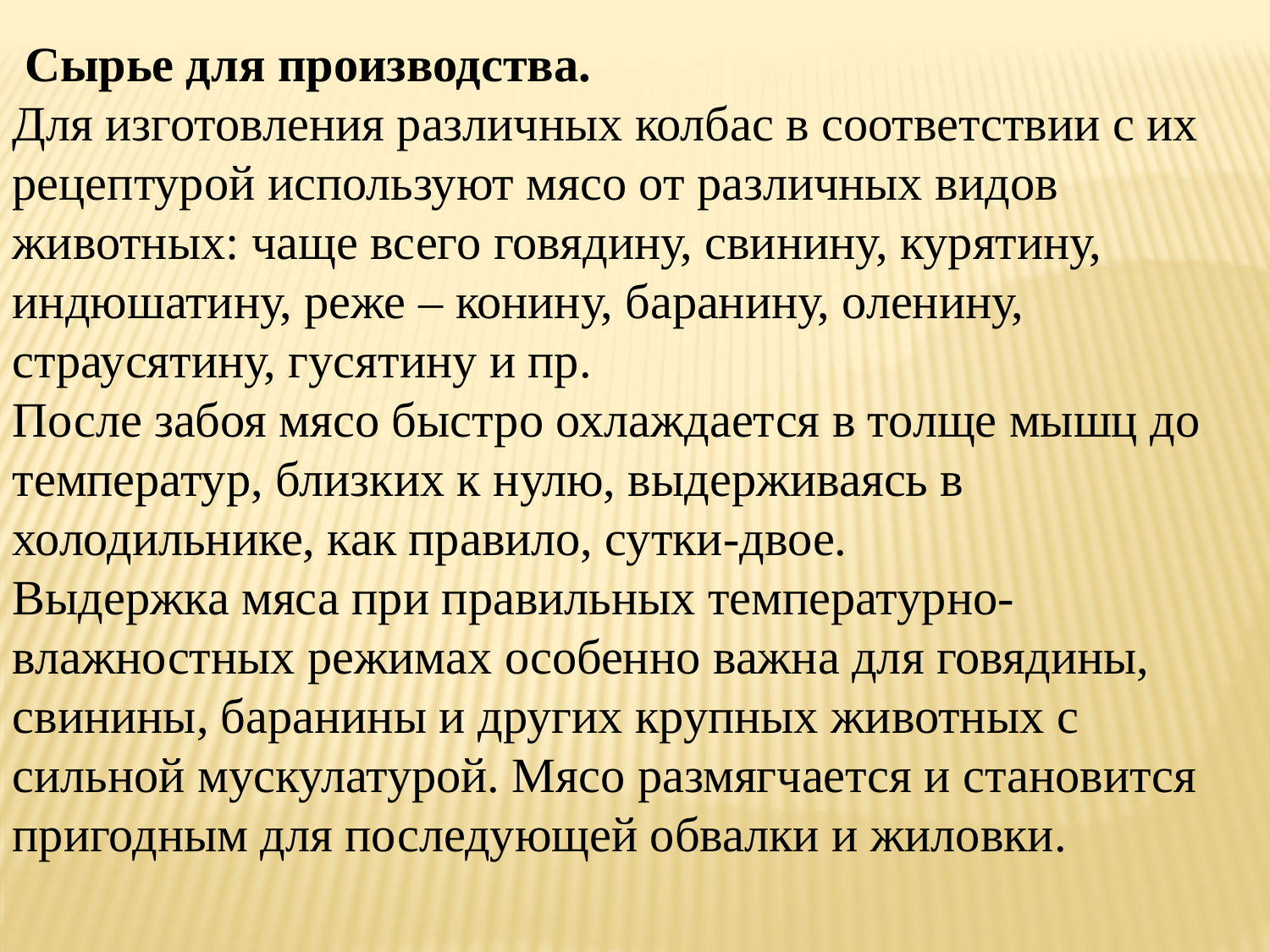

Сырье для производства.
Для изготовления различных колбас в соответствии с их рецептурой используют мясо от различных видов животных: чаще всего говядину, свинину, курятину, индюшатину, реже – конину, баранину, оленину, страусятину, гусятину и пр.
После забоя мясо быстро охлаждается в толще мышц до температур, близких к нулю, выдерживаясь в холодильнике, как правило, сутки-двое.
Выдержка мяса при правильных температурно-влажностных режимах особенно важна для говядины, свинины, баранины и других крупных животных с сильной мускулатурой. Мясо размягчается и становится пригодным для последующей обвалки и жиловки.